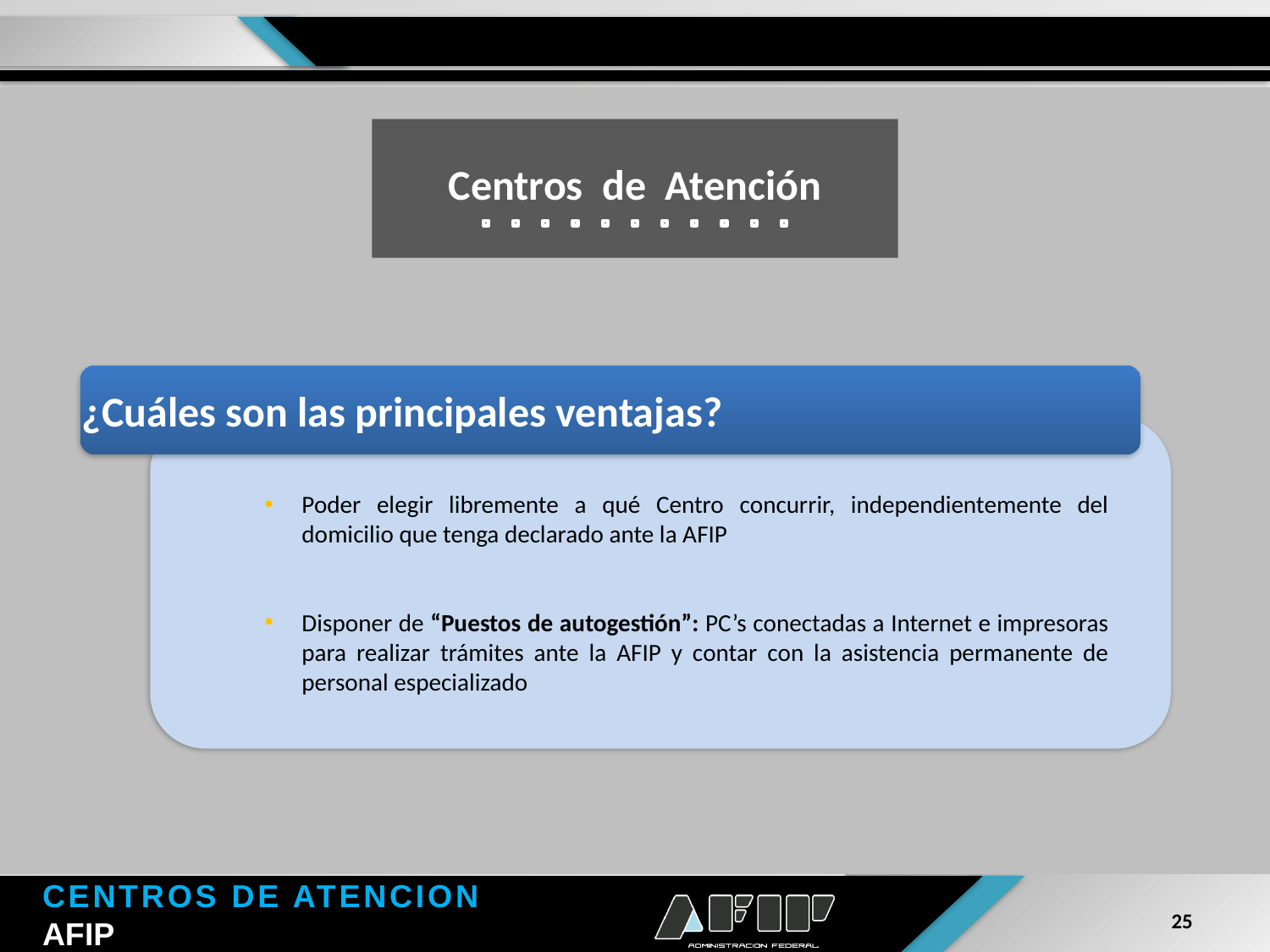

Centros  de  Atención

¿Cuáles son las principales ventajas?

Poder elegir libremente a qué Centro concurrir, independientemente del domicilio que tenga declarado ante la AFIP

Disponer de “Puestos de autogestión”: PC’s conectadas a Internet e impresoras para realizar trámites ante la AFIP y contar con la asistencia permanente de personal especializado
CENTROS DE ATENCION
AFIP

25